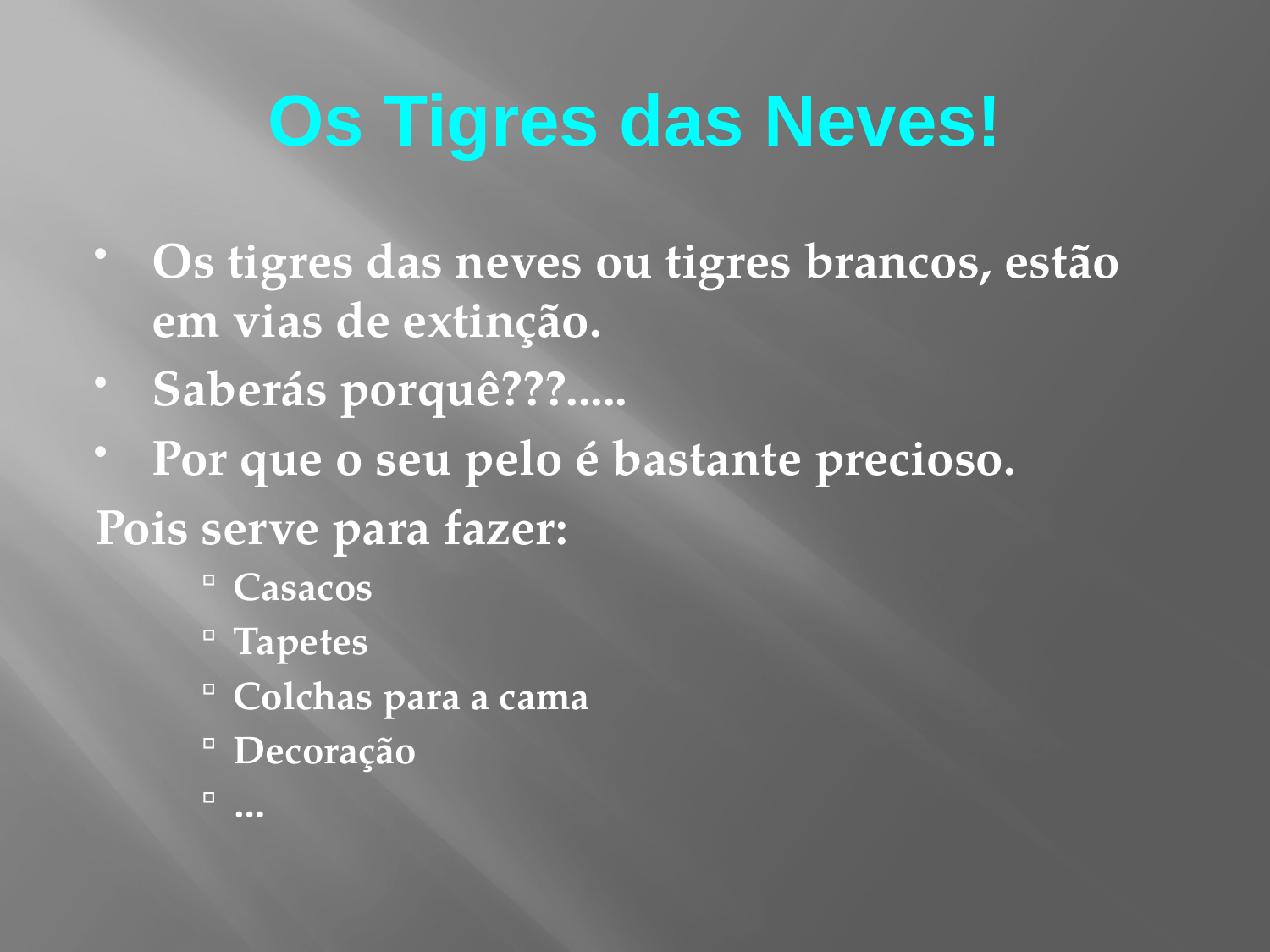

# Os Tigres das Neves!
Os tigres das neves ou tigres brancos, estão em vias de extinção.
Saberás porquê???.....
Por que o seu pelo é bastante precioso.
Pois serve para fazer:
Casacos
Tapetes
Colchas para a cama
Decoração
…